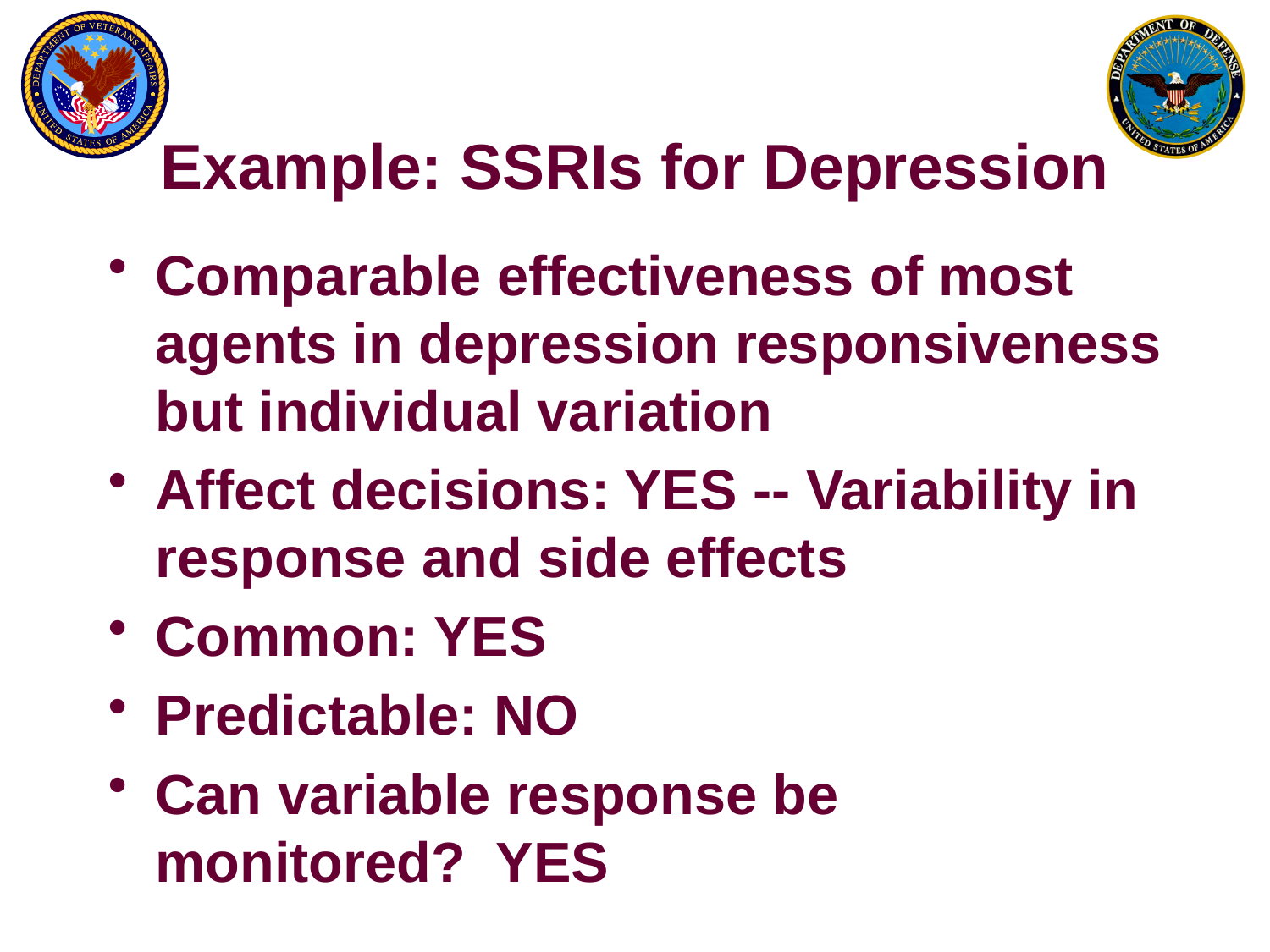

# Example: SSRIs for Depression
Comparable effectiveness of most agents in depression responsiveness but individual variation
Affect decisions: YES -- Variability in response and side effects
Common: YES
Predictable: NO
Can variable response be monitored?  YES